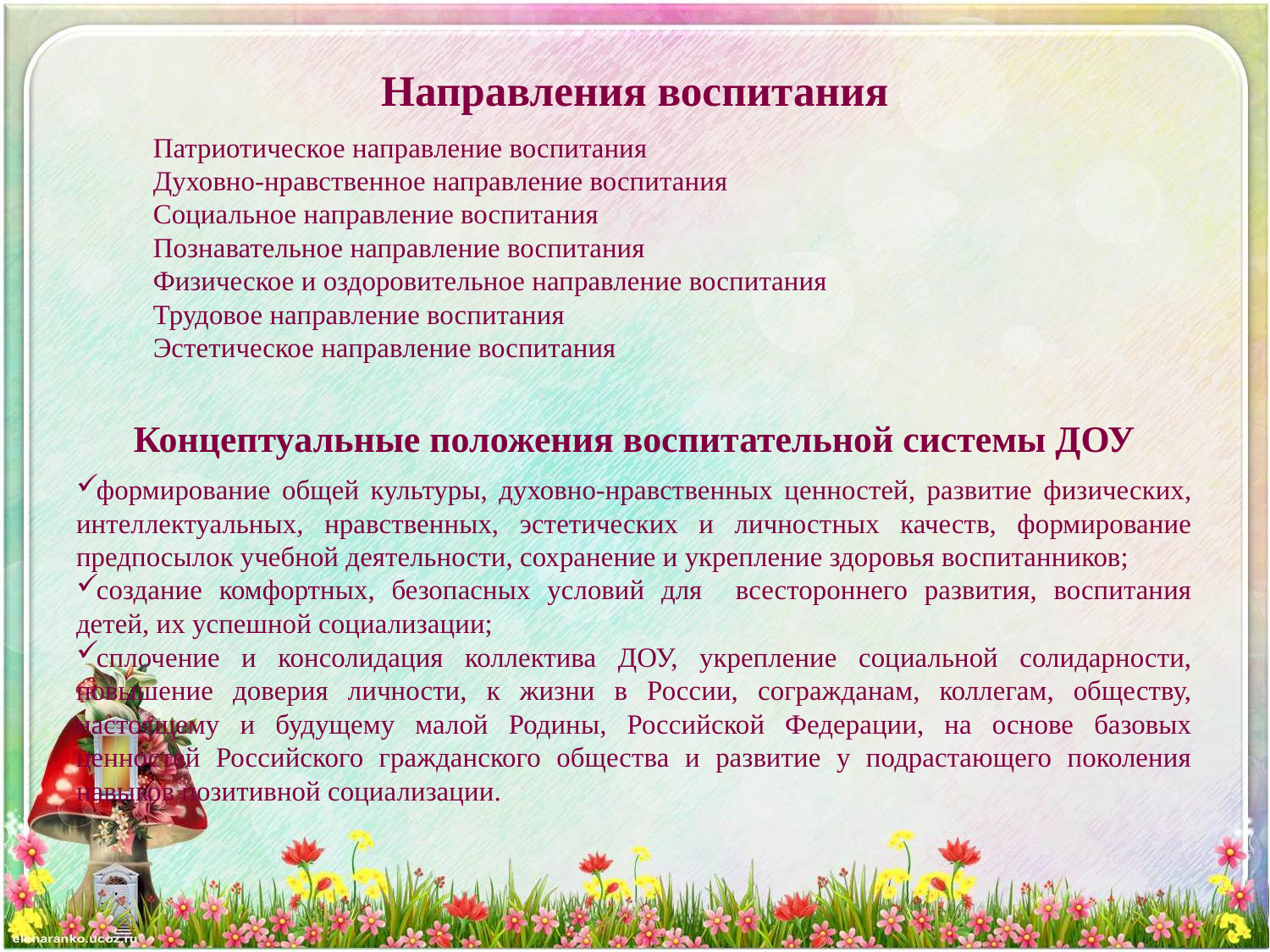

Направления воспитания
           Патриотическое направление воспитания
           Духовно-нравственное направление воспитания
           Социальное направление воспитания
           Познавательное направление воспитания
           Физическое и оздоровительное направление воспитания
           Трудовое направление воспитания
           Эстетическое направление воспитания

Концептуальные положения воспитательной системы ДОУ
формирование общей культуры, духовно-нравственных ценностей, развитие физических, интеллектуальных, нравственных, эстетических и личностных качеств, формирование предпосылок учебной деятельности, сохранение и укрепление здоровья воспитанников;
создание комфортных, безопасных условий для  всестороннего развития, воспитания детей, их успешной социализации;
сплочение и консолидация коллектива ДОУ, укрепление социальной солидарности, повышение доверия личности, к жизни в России, согражданам, коллегам, обществу, настоящему и будущему малой Родины, Российской Федерации, на основе базовых ценностей Российского гражданского общества и развитие у подрастающего поколения навыков позитивной социализации.

#